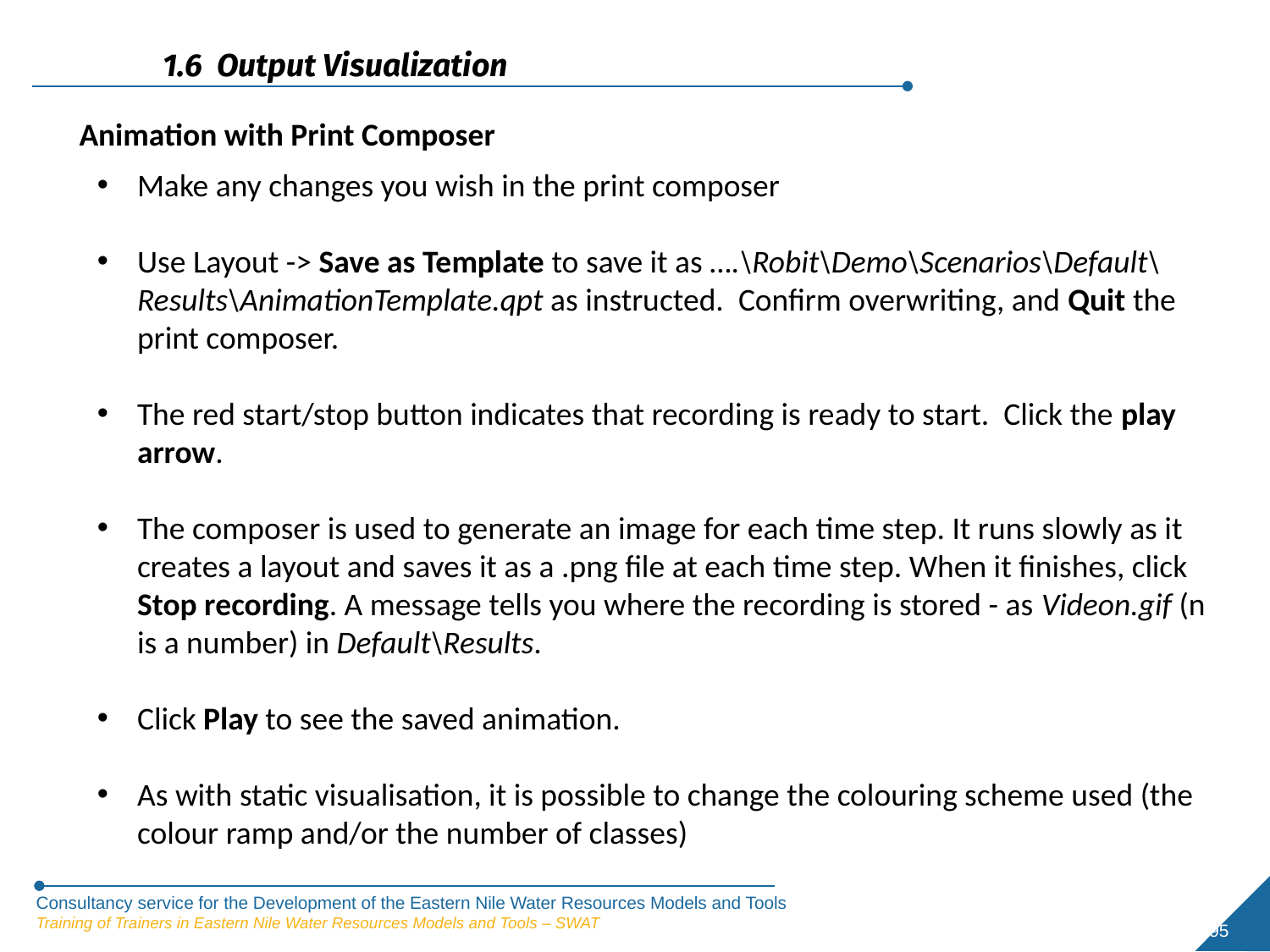

1.6  Output Visualization
Animation with Print Composer
Make any changes you wish in the print composer

Use Layout -> Save as Template to save it as ….\Robit\Demo\Scenarios\Default\Results\AnimationTemplate.qpt as instructed.  Confirm overwriting, and Quit the print composer.

The red start/stop button indicates that recording is ready to start.  Click the play arrow.

The composer is used to generate an image for each time step. It runs slowly as it creates a layout and saves it as a .png file at each time step. When it finishes, click Stop recording. A message tells you where the recording is stored - as Videon.gif (n is a number) in Default\Results.

Click Play to see the saved animation.

As with static visualisation, it is possible to change the colouring scheme used (the colour ramp and/or the number of classes)